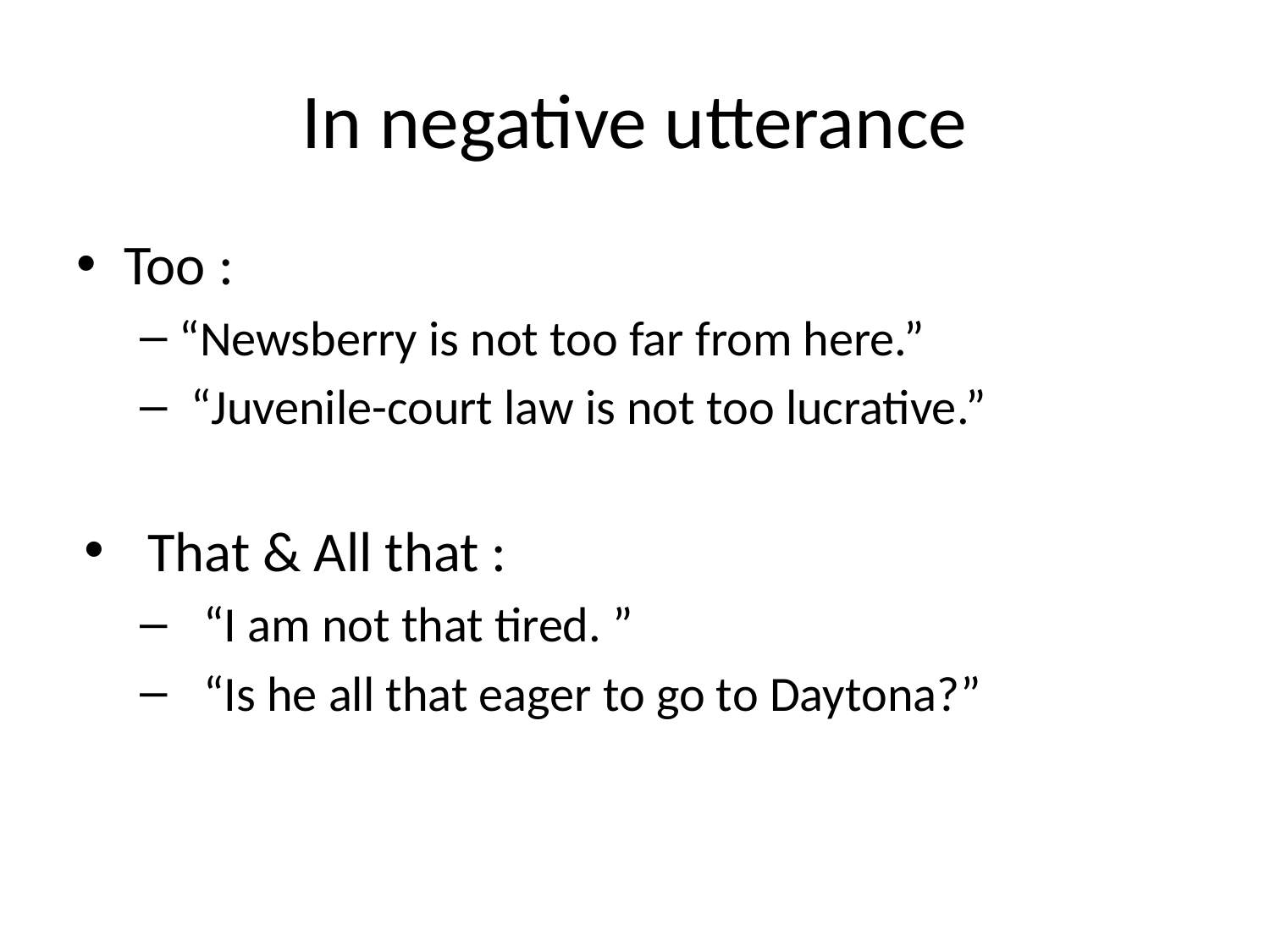

# In negative utterance
Too :
“Newsberry is not too far from here.”
 “Juvenile-court law is not too lucrative.”

That & All that :
“I am not that tired. ”
“Is he all that eager to go to Daytona?”